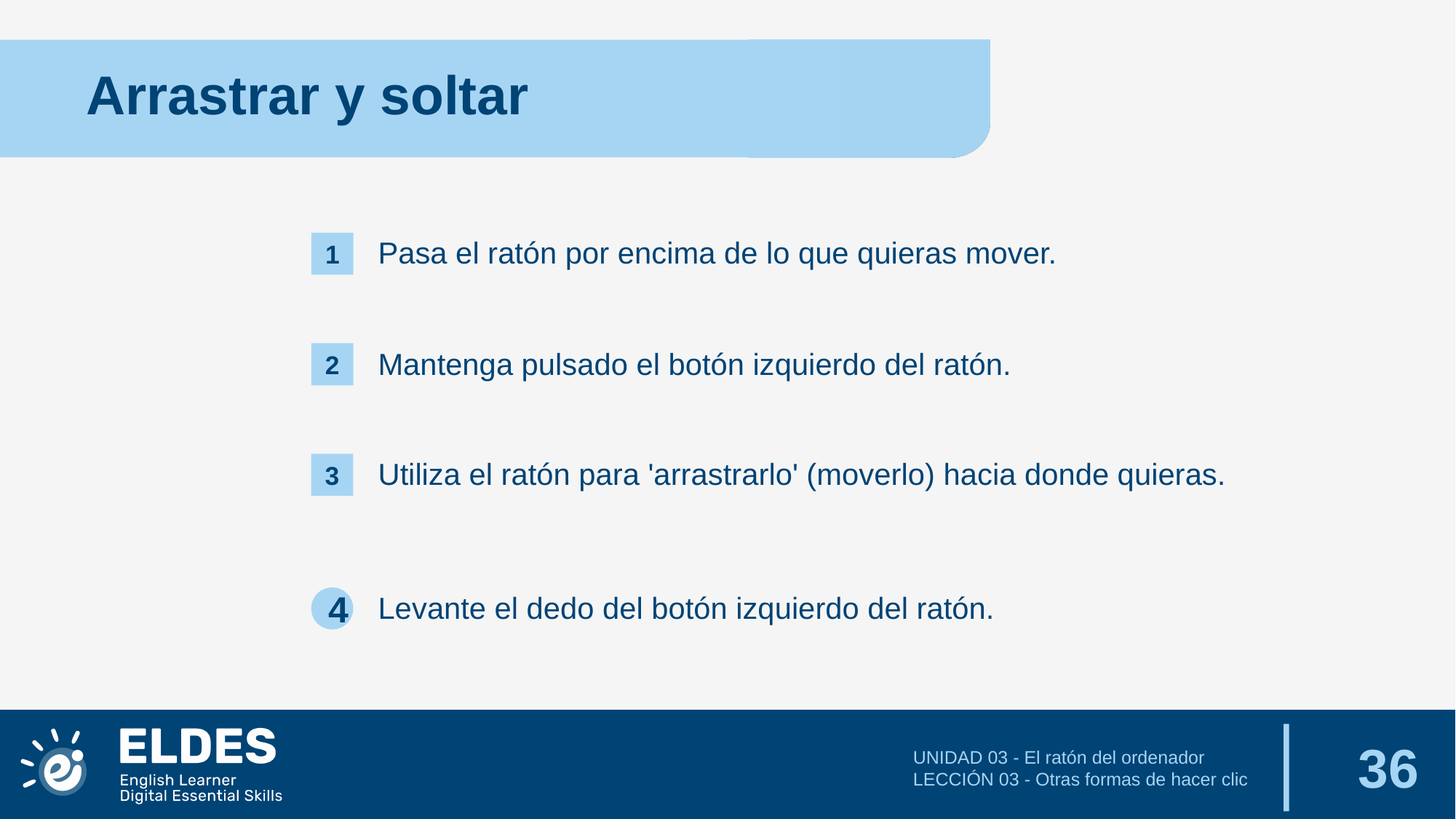

Arrastrar y soltar
1
Pasa el ratón por encima de lo que quieras mover.
2
Mantenga pulsado el botón izquierdo del ratón.
Utiliza el ratón para 'arrastrarlo' (moverlo) hacia donde quieras.
3
Levante el dedo del botón izquierdo del ratón.
4
36
UNIDAD 03 - El ratón del ordenador
LECCIÓN 03 - Otras formas de hacer clic